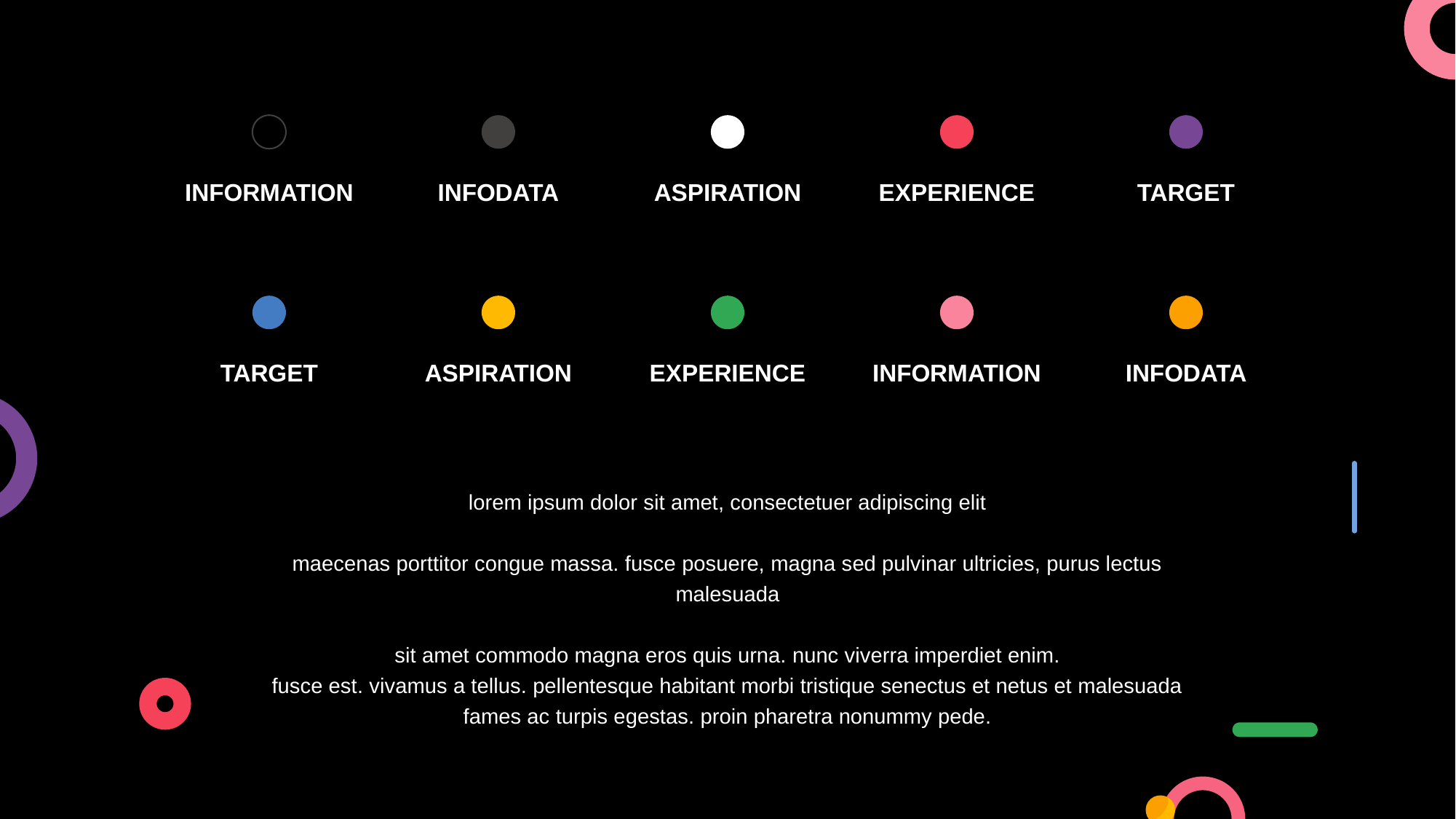

INFORMATION
INFODATA
ASPIRATION
EXPERIENCE
TARGET

TARGET
ASPIRATION
EXPERIENCE
INFORMATION
INFODATA

lorem ipsum dolor sit amet, consectetuer adipiscing elit

maecenas porttitor congue massa. fusce posuere, magna sed pulvinar ultricies, purus lectus malesuada

sit amet commodo magna eros quis urna. nunc viverra imperdiet enim.
fusce est. vivamus a tellus. pellentesque habitant morbi tristique senectus et netus et malesuada fames ac turpis egestas. proin pharetra nonummy pede.